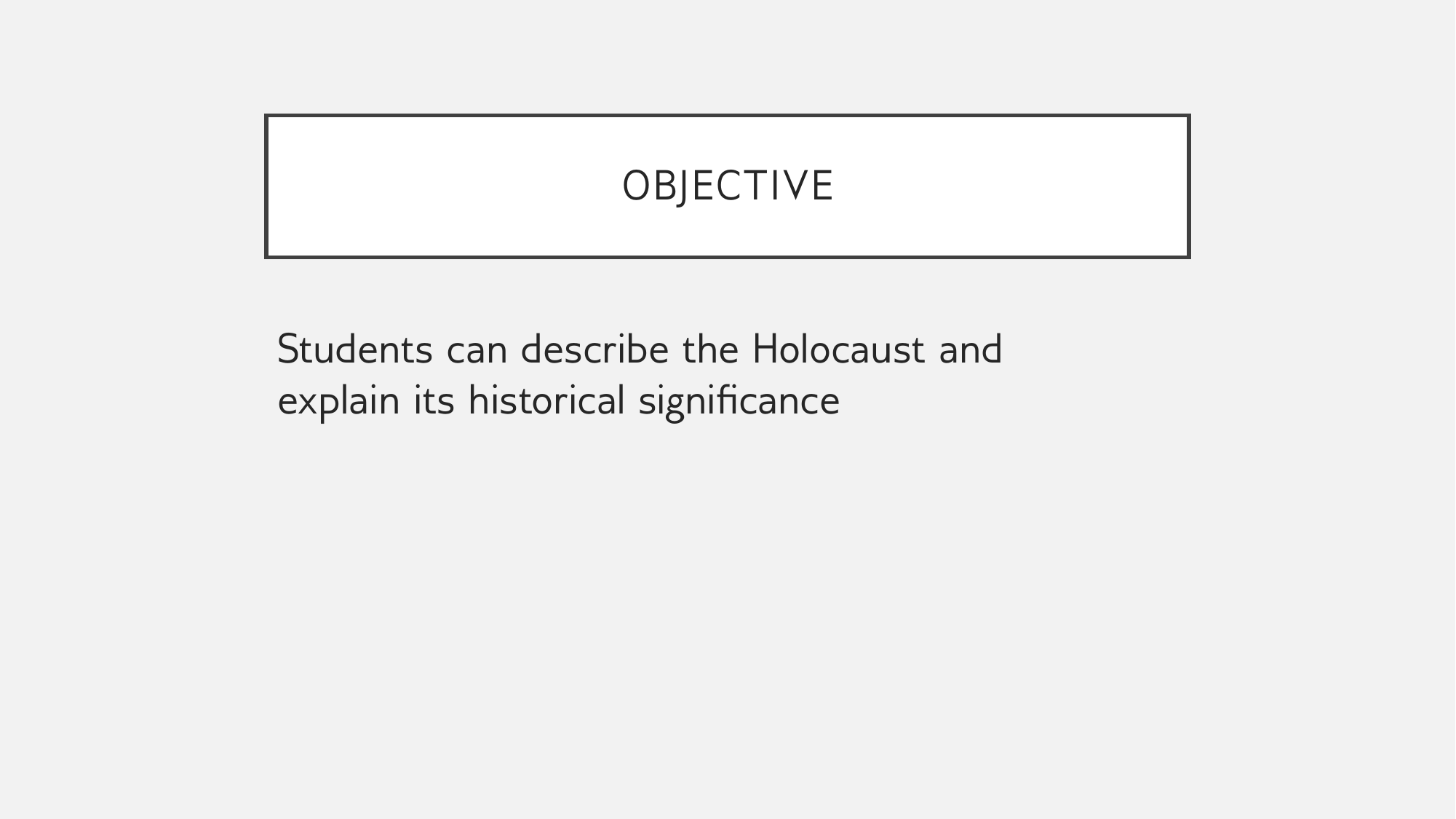

# Objective
Students can describe the Holocaust and explain its historical significance